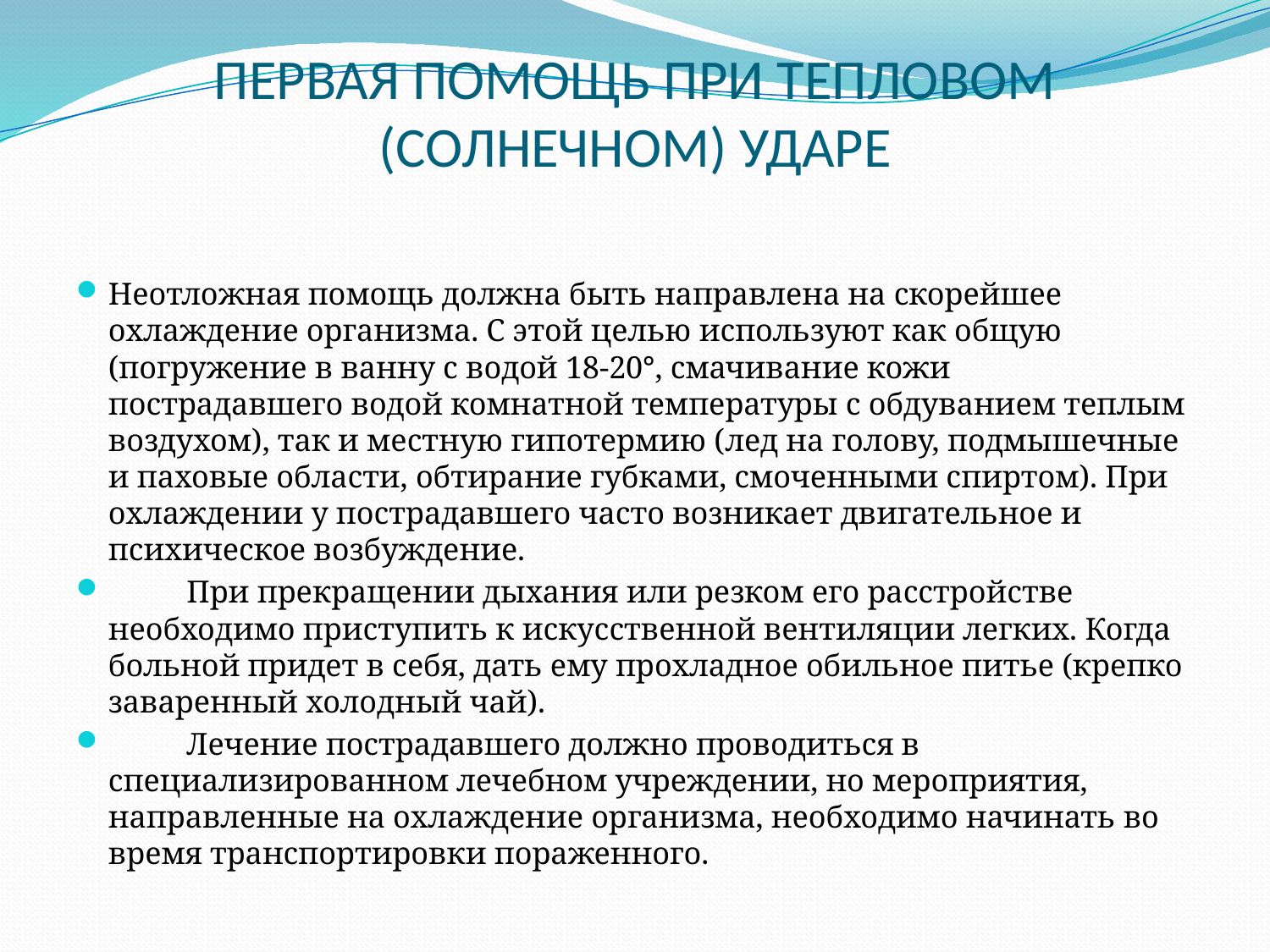

# ПЕРВАЯ ПОМОЩЬ ПРИ ТЕПЛОВОМ (СОЛНЕЧНОМ) УДАРЕ
Неотложная помощь должна быть направлена на скорейшее охлаждение организма. С этой целью используют как общую (погружение в ванну с водой 18-20°, смачивание кожи пострадавшего водой комнатной температуры с обдуванием теплым воздухом), так и местную гипотермию (лед на голову, подмышечные и паховые области, обтирание губками, смоченными спиртом). При охлаждении у пострадавшего часто возникает двигательное и психическое возбуждение.
          При прекращении дыхания или резком его расстройстве необходимо приступить к искусственной вентиляции легких. Когда больной придет в себя, дать ему прохладное обильное питье (крепко заваренный холодный чай).
          Лечение пострадавшего должно проводиться в специализированном лечебном учреждении, но мероприятия, направленные на охлаждение организма, необходимо начинать во время транспортировки пораженного.